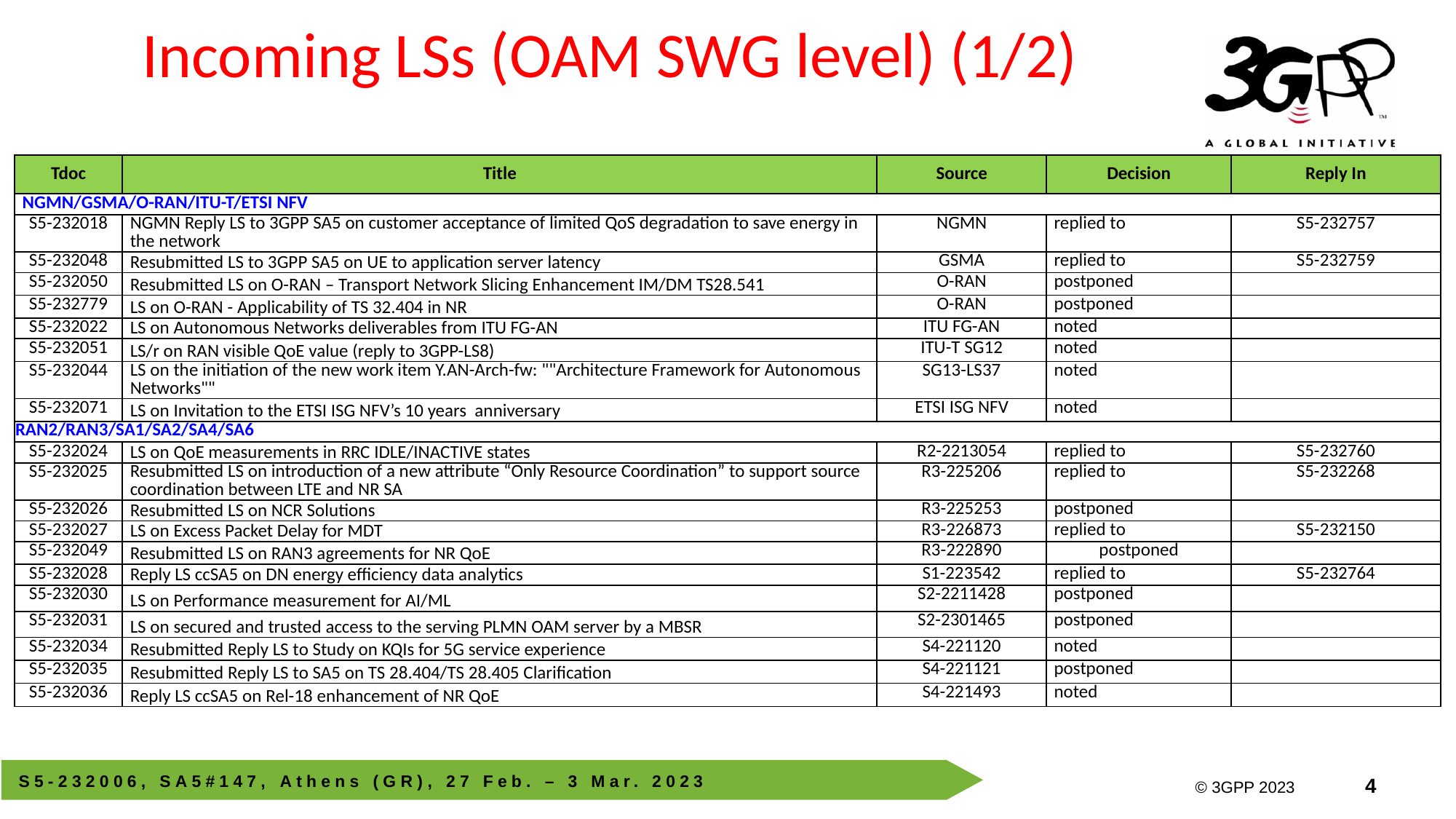

# Incoming LSs (OAM SWG level) (1/2)
| Tdoc | Title | Source | Decision | Reply In |
| --- | --- | --- | --- | --- |
| NGMN/GSMA/O-RAN/ITU-T/ETSI NFV |  |  |  |  |
| S5-232018 | NGMN Reply LS to 3GPP SA5 on customer acceptance of limited QoS degradation to save energy in the network | NGMN | replied to | S5-232757 |
| S5-232048 | Resubmitted LS to 3GPP SA5 on UE to application server latency | GSMA | replied to | S5-232759 |
| S5-232050 | Resubmitted LS on O-RAN – Transport Network Slicing Enhancement IM/DM TS28.541 | O-RAN | postponed |  |
| S5-232779 | LS on O-RAN - Applicability of TS 32.404 in NR | O-RAN | postponed |  |
| S5-232022 | LS on Autonomous Networks deliverables from ITU FG-AN | ITU FG-AN | noted |  |
| S5-232051 | LS/r on RAN visible QoE value (reply to 3GPP-LS8) | ITU-T SG12 | noted |  |
| S5-232044 | LS on the initiation of the new work item Y.AN-Arch-fw: ""Architecture Framework for Autonomous Networks"" | SG13-LS37 | noted |  |
| S5-232071 | LS on Invitation to the ETSI ISG NFV’s 10 years anniversary | ETSI ISG NFV | noted |  |
| RAN2/RAN3/SA1/SA2/SA4/SA6 |  |  |  |  |
| S5-232024 | LS on QoE measurements in RRC IDLE/INACTIVE states | R2-2213054 | replied to | S5-232760 |
| S5-232025 | Resubmitted LS on introduction of a new attribute “Only Resource Coordination” to support source coordination between LTE and NR SA | R3-225206 | replied to | S5-232268 |
| S5-232026 | Resubmitted LS on NCR Solutions | R3-225253 | postponed |  |
| S5-232027 | LS on Excess Packet Delay for MDT | R3-226873 | replied to | S5-232150 |
| S5-232049 | Resubmitted LS on RAN3 agreements for NR QoE | R3-222890 | postponed |  |
| S5-232028 | Reply LS ccSA5 on DN energy efficiency data analytics | S1-223542 | replied to | S5-232764 |
| S5-232030 | LS on Performance measurement for AI/ML | S2-2211428 | postponed |  |
| S5-232031 | LS on secured and trusted access to the serving PLMN OAM server by a MBSR | S2-2301465 | postponed |  |
| S5-232034 | Resubmitted Reply LS to Study on KQIs for 5G service experience | S4-221120 | noted |  |
| S5-232035 | Resubmitted Reply LS to SA5 on TS 28.404/TS 28.405 Clarification | S4-221121 | postponed |  |
| S5-232036 | Reply LS ccSA5 on Rel-18 enhancement of NR QoE | S4-221493 | noted |  |